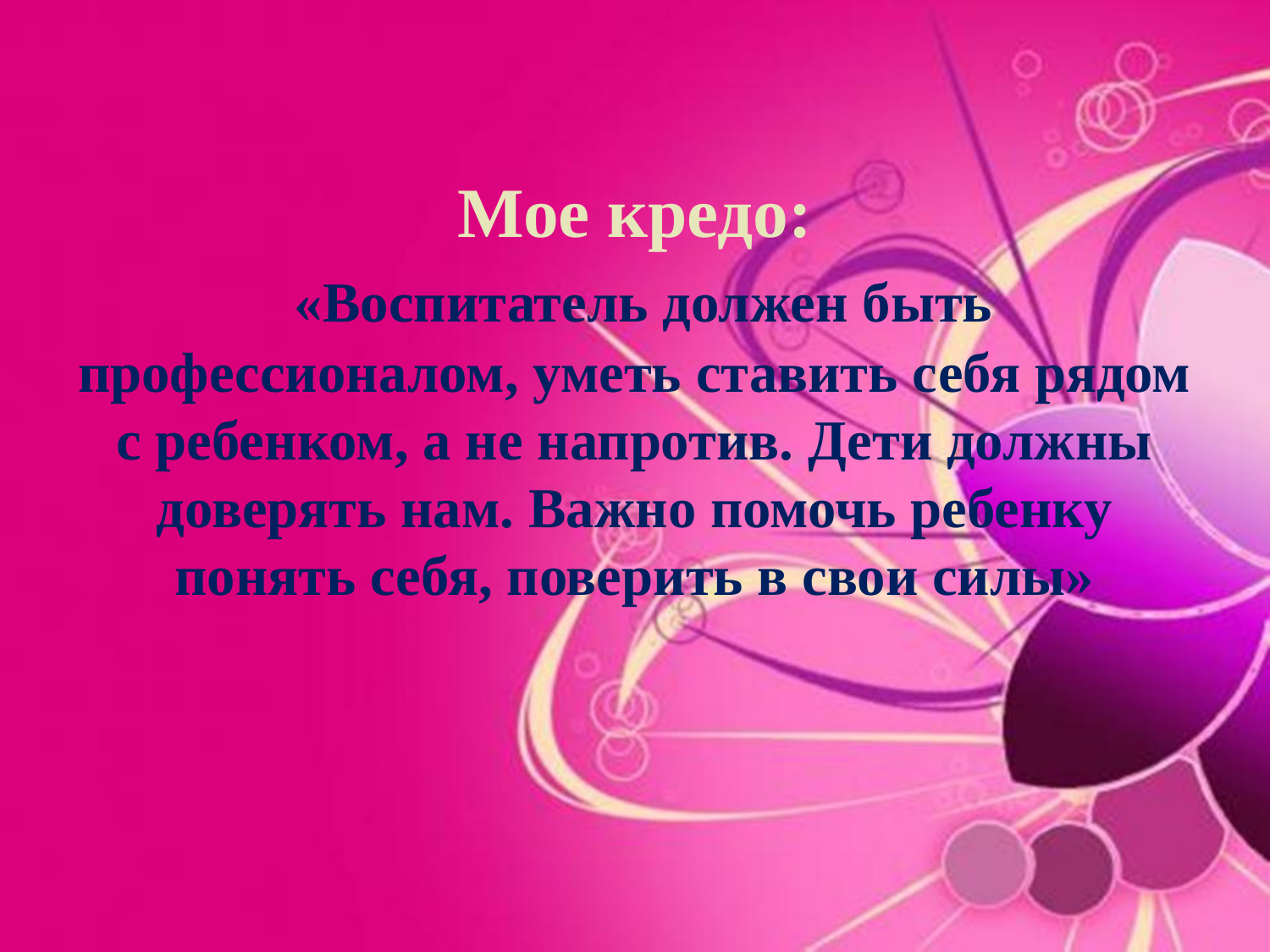

# Мое кредо: «Воспитатель должен быть профессионалом, уметь ставить себя рядом с ребенком, а не напротив. Дети должны доверять нам. Важно помочь ребенку понять себя, поверить в свои силы»